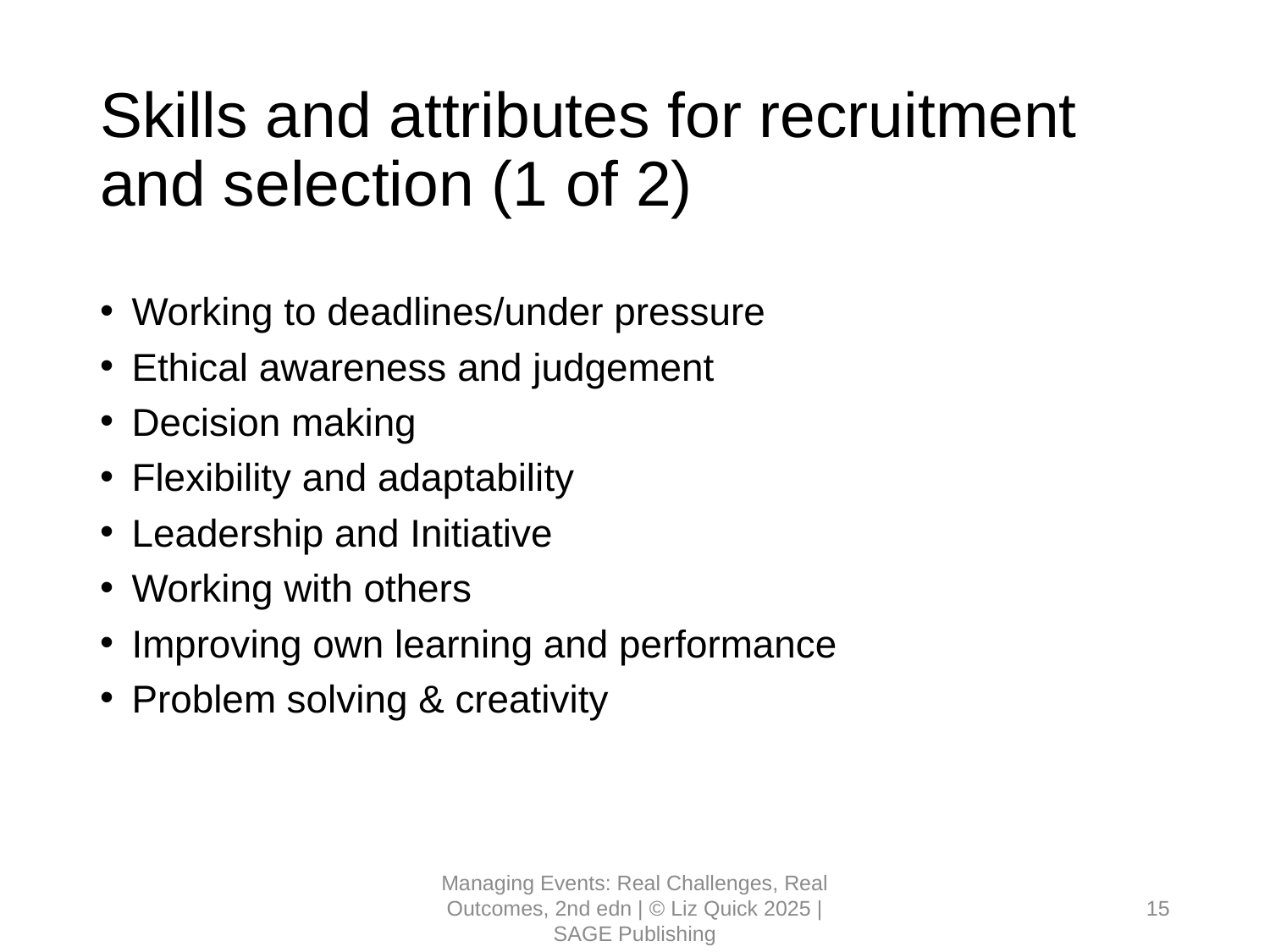

# Skills and attributes for recruitment and selection (1 of 2)
Working to deadlines/under pressure
Ethical awareness and judgement
Decision making
Flexibility and adaptability
Leadership and Initiative
Working with others
Improving own learning and performance
Problem solving & creativity
Managing Events: Real Challenges, Real Outcomes, 2nd edn | © Liz Quick 2025 | SAGE Publishing
15